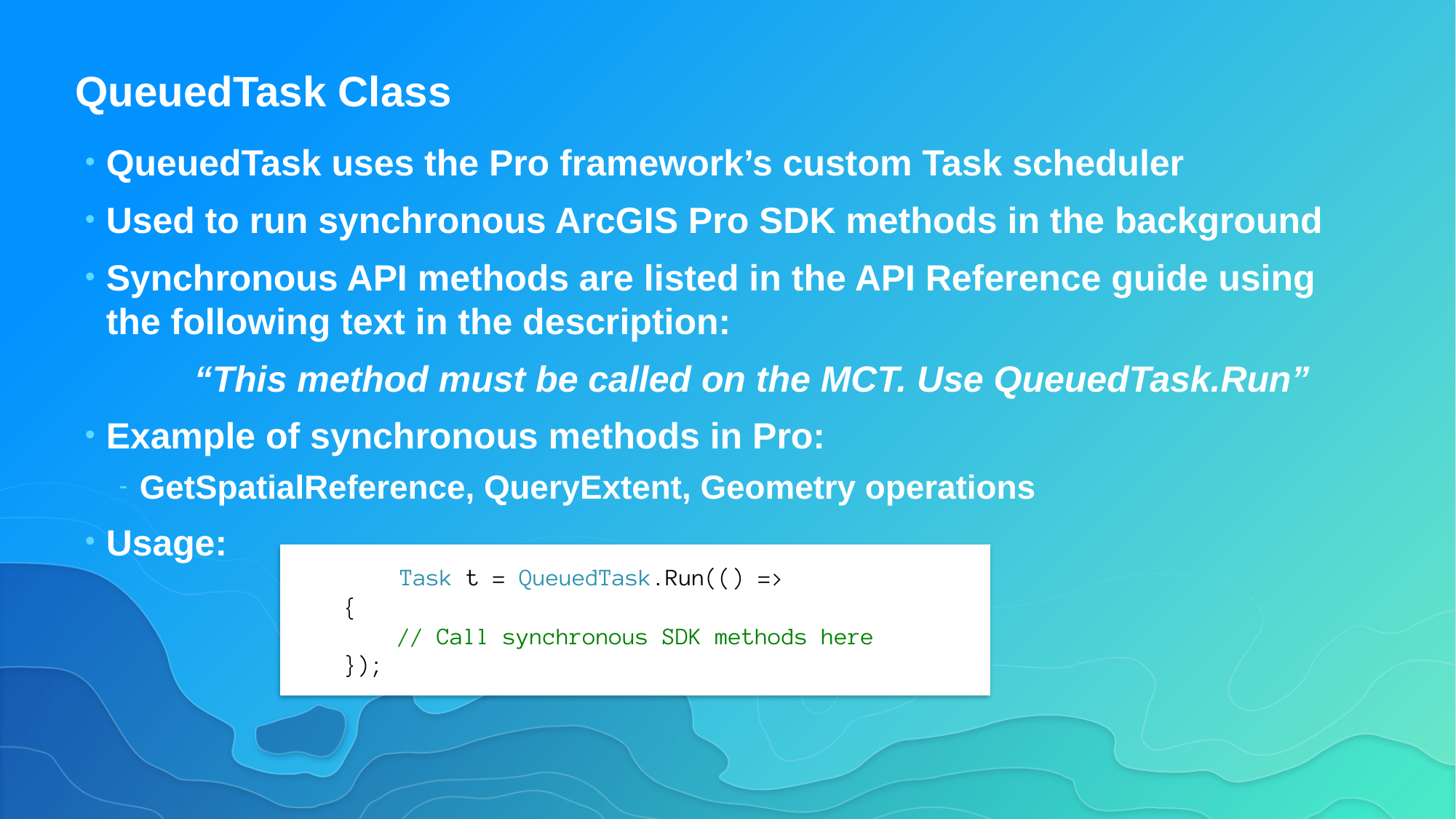

# QueuedTask Class
QueuedTask uses the Pro framework’s custom Task scheduler
Used to run synchronous ArcGIS Pro SDK methods in the background
Synchronous API methods are listed in the API Reference guide using the following text in the description:
	“This method must be called on the MCT. Use QueuedTask.Run”
Example of synchronous methods in Pro:
GetSpatialReference, QueryExtent, Geometry operations
Usage:

	Task t = QueuedTask.Run(() =>
    {
        // Call synchronous SDK methods here
    });